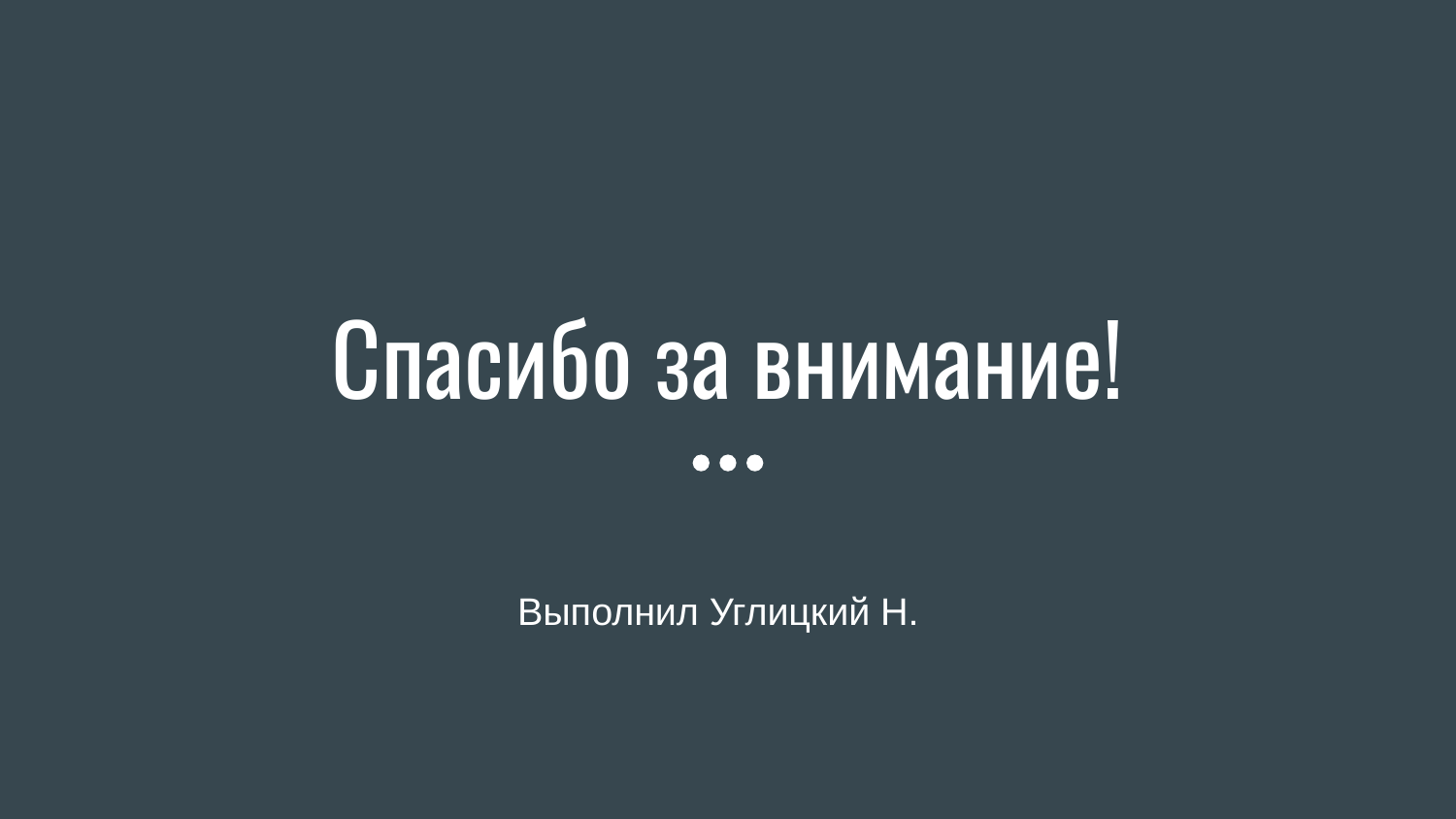

# Спасибо за внимание!

Выполнил Углицкий Н.